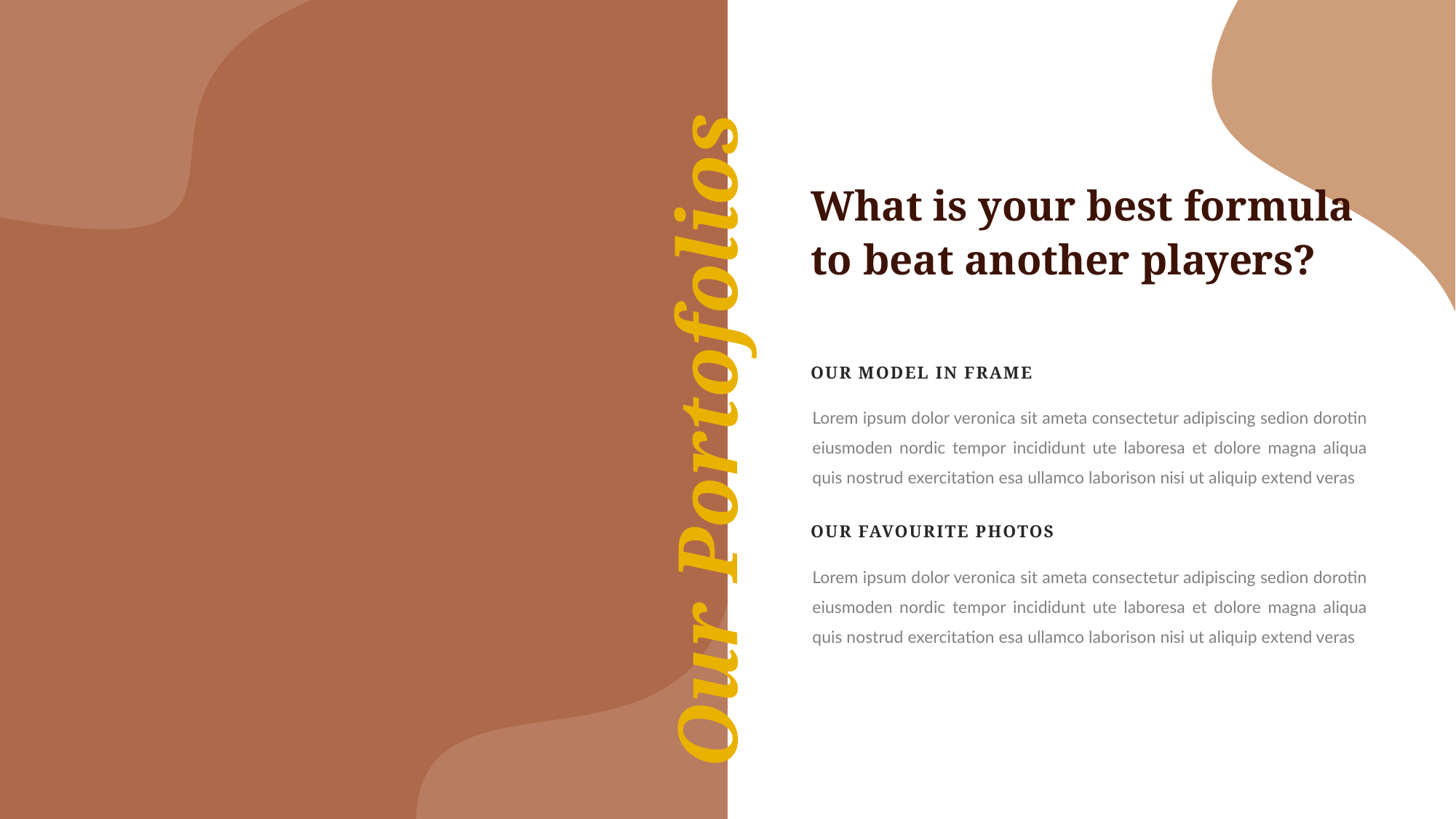

What is your best formula to beat another players?
OUR MODEL IN FRAME
Our Portofolios
Lorem ipsum dolor veronica sit ameta consectetur adipiscing sedion dorotin eiusmoden nordic tempor incididunt ute laboresa et dolore magna aliqua quis nostrud exercitation esa ullamco laborison nisi ut aliquip extend veras

OUR FAVOURITE PHOTOS
Lorem ipsum dolor veronica sit ameta consectetur adipiscing sedion dorotin eiusmoden nordic tempor incididunt ute laboresa et dolore magna aliqua quis nostrud exercitation esa ullamco laborison nisi ut aliquip extend veras